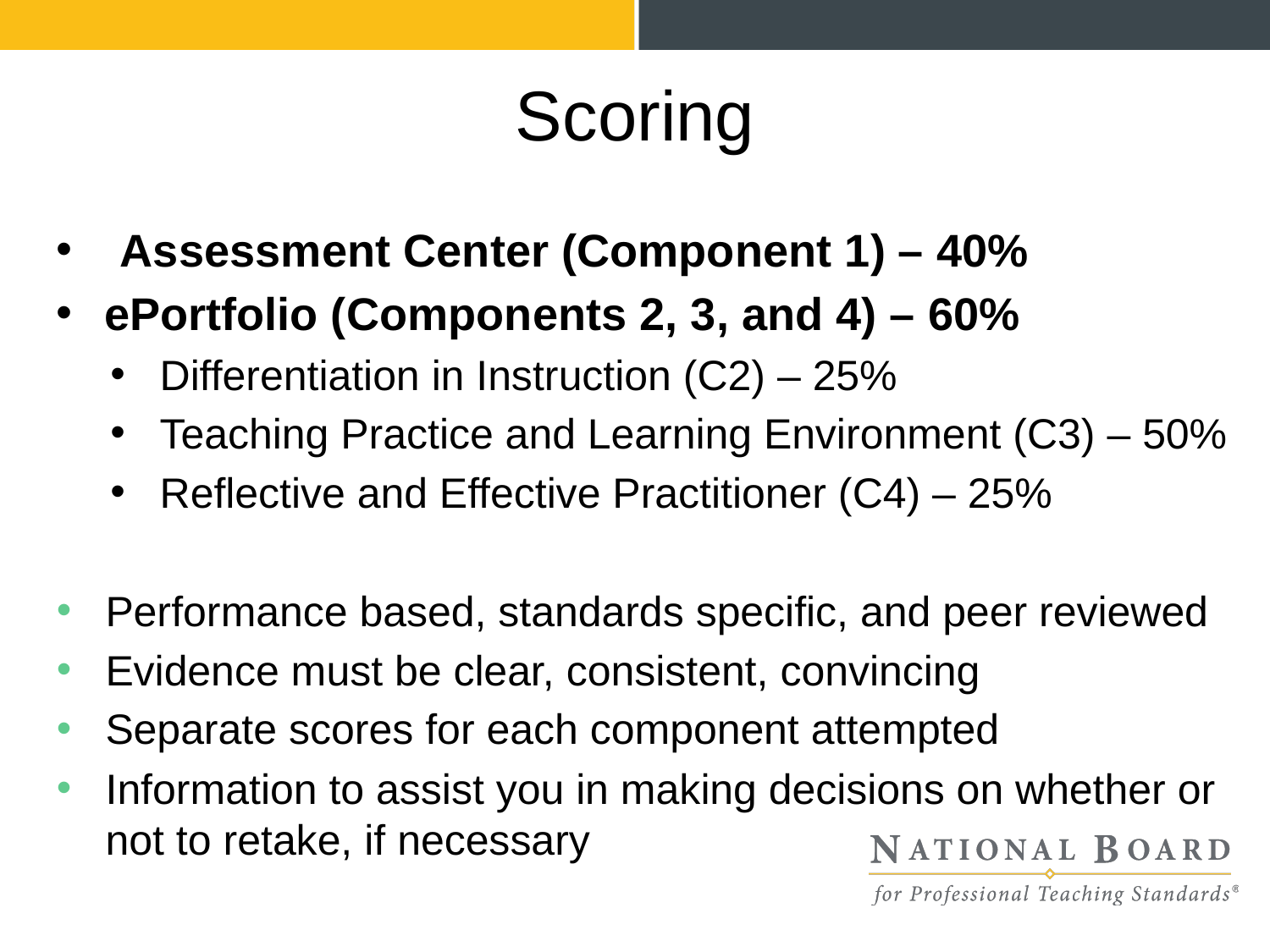

# Scoring

Assessment Center (Component 1) – 40%
ePortfolio (Components 2, 3, and 4) – 60%
Differentiation in Instruction (C2) – 25%
Teaching Practice and Learning Environment (C3) – 50%
Reflective and Effective Practitioner (C4) – 25%

Performance based, standards specific, and peer reviewed
Evidence must be clear, consistent, convincing
Separate scores for each component attempted
Information to assist you in making decisions on whether or not to retake, if necessary